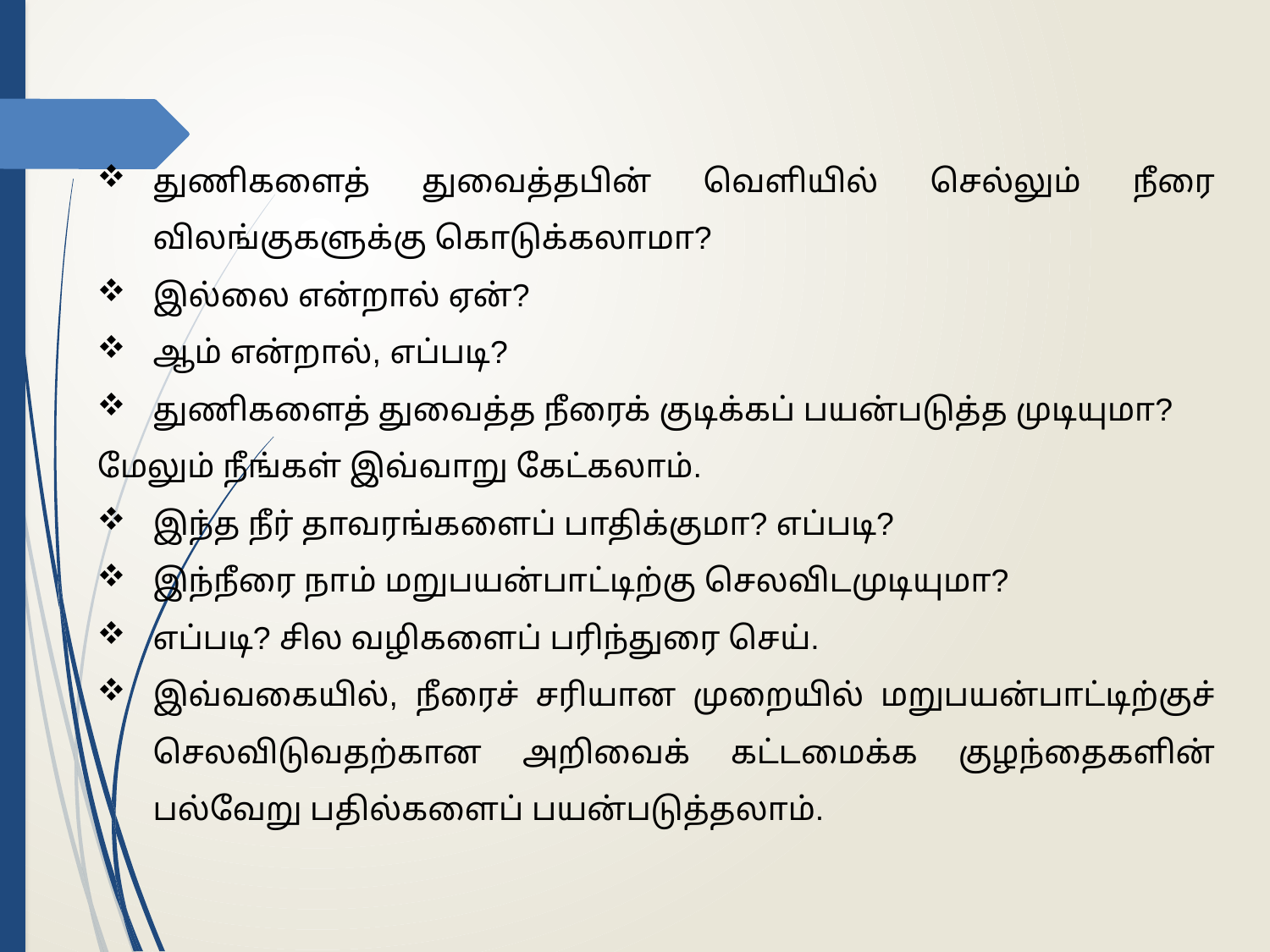

துணிகளைத் துவைத்தபின் வெளியில் செல்லும் நீரை விலங்குகளுக்கு கொடுக்கலாமா?
இல்லை என்றால் ஏன்?
ஆம் என்றால், எப்படி?
துணிகளைத் துவைத்த நீரைக் குடிக்கப் பயன்படுத்த முடியுமா?
மேலும் நீங்கள் இவ்வாறு கேட்கலாம்.
இந்த நீர் தாவரங்களைப் பாதிக்குமா? எப்படி?
இந்நீரை நாம் மறுபயன்பாட்டிற்கு செலவிடமுடியுமா?
எப்படி? சில வழிகளைப் பரிந்துரை செய்.
இவ்வகையில், நீரைச் சரியான முறையில் மறுபயன்பாட்டிற்குச் செலவிடுவதற்கான அறிவைக் கட்டமைக்க குழந்தைகளின் பல்வேறு பதில்களைப் பயன்படுத்தலாம்.